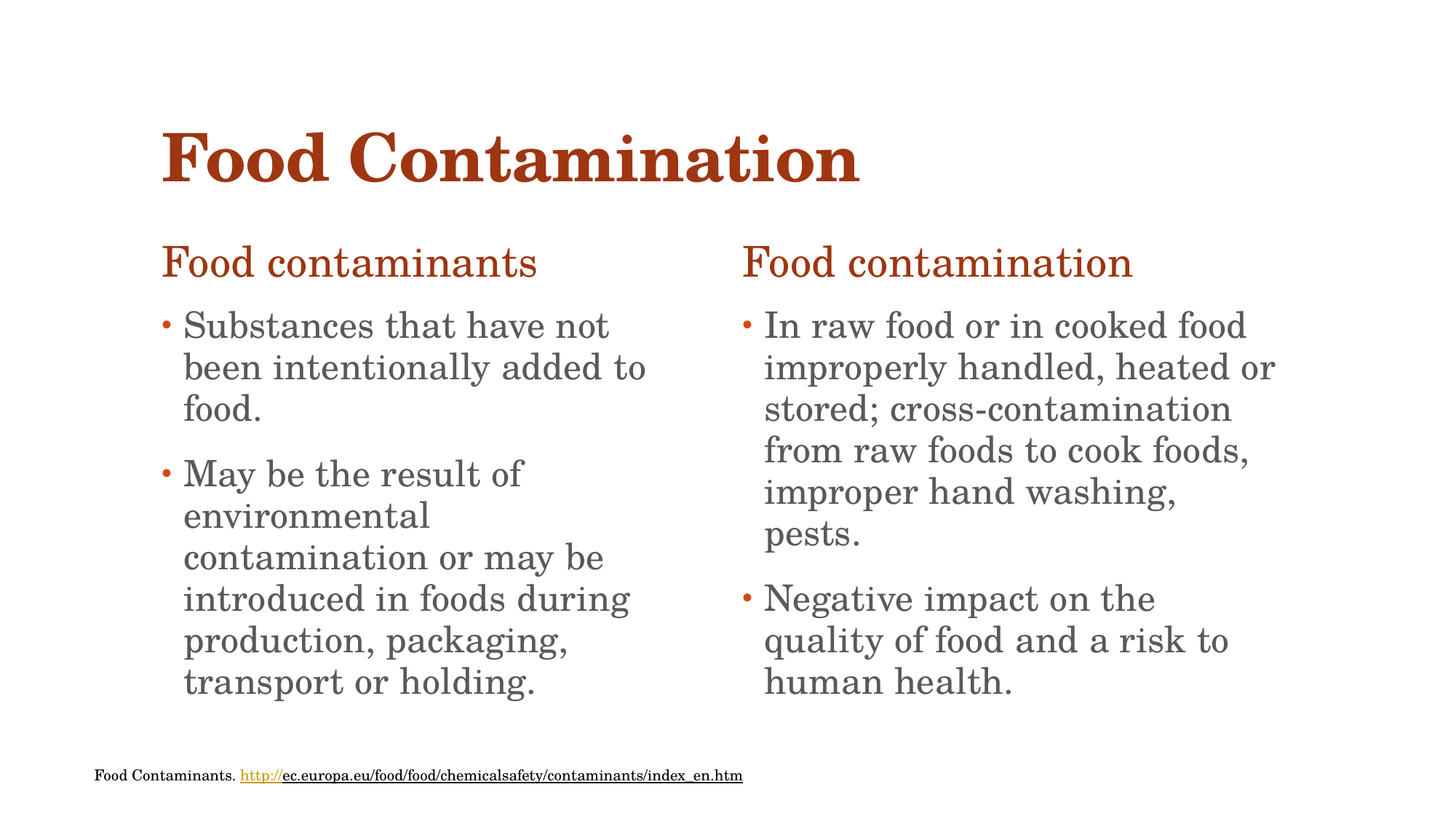

# Food Contamination
Food contaminants
Food contamination
Substances that have not been intentionally added to food.
May be the result of environmental contamination or may be introduced in foods during production, packaging, transport or holding.
In raw food or in cooked food improperly handled, heated or stored; cross-contamination from raw foods to cook foods, improper hand washing, pests.
Negative impact on the quality of food and a risk to human health.

Dr. IEcheverry - CHS371 _ 2nd3637
Food Contaminants. http://ec.europa.eu/food/food/chemicalsafety/contaminants/index_en.htm